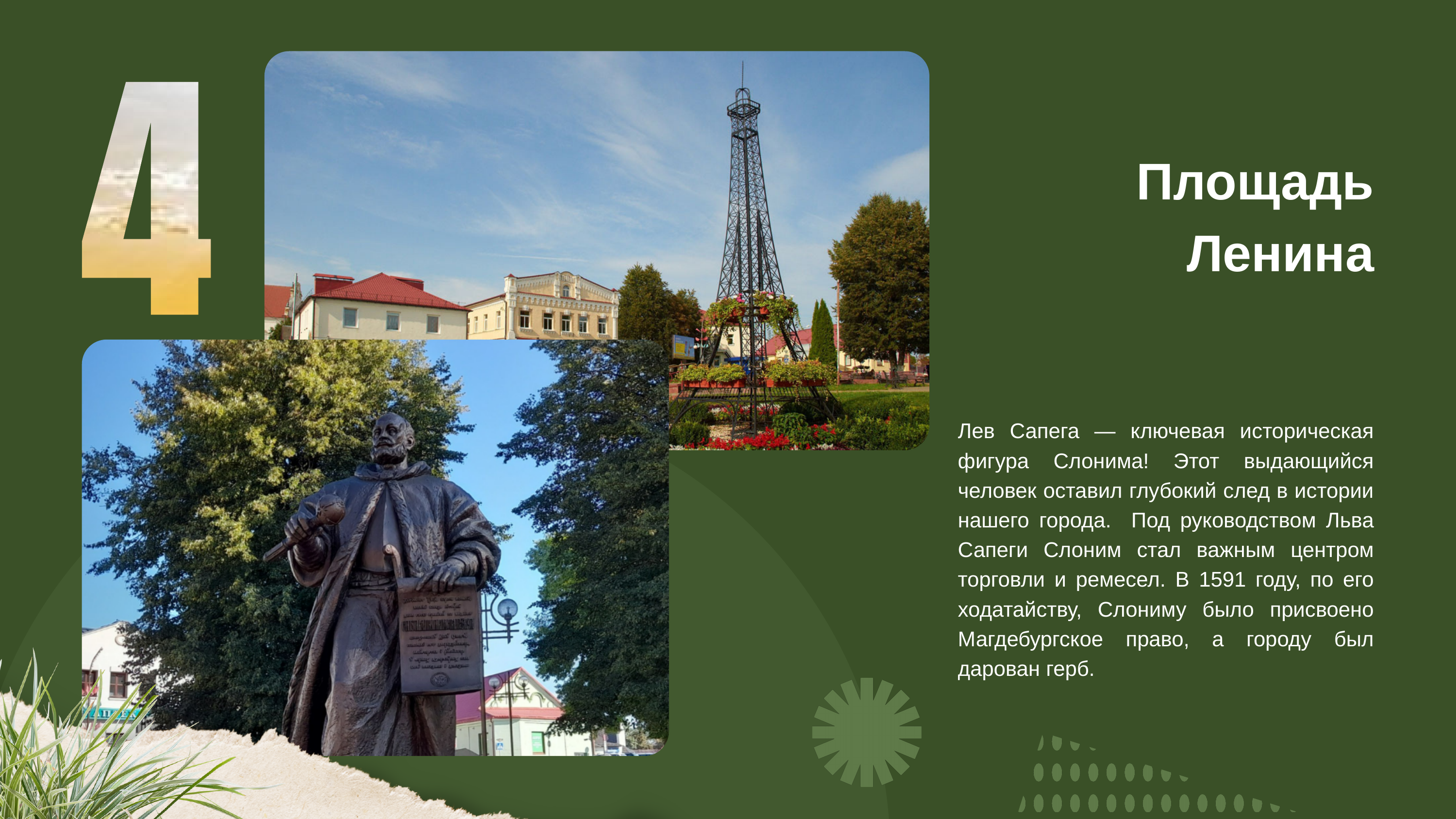

Площадь
Ленина

Лев Сапега — ключевая историческая фигура Слонима! Этот выдающийся человек оставил глубокий след в истории нашего города.  Под руководством Льва Сапеги Слоним стал важным центром торговли и ремесел. В 1591 году, по его ходатайству, Слониму было присвоено Магдебургское право, а городу был дарован герб.